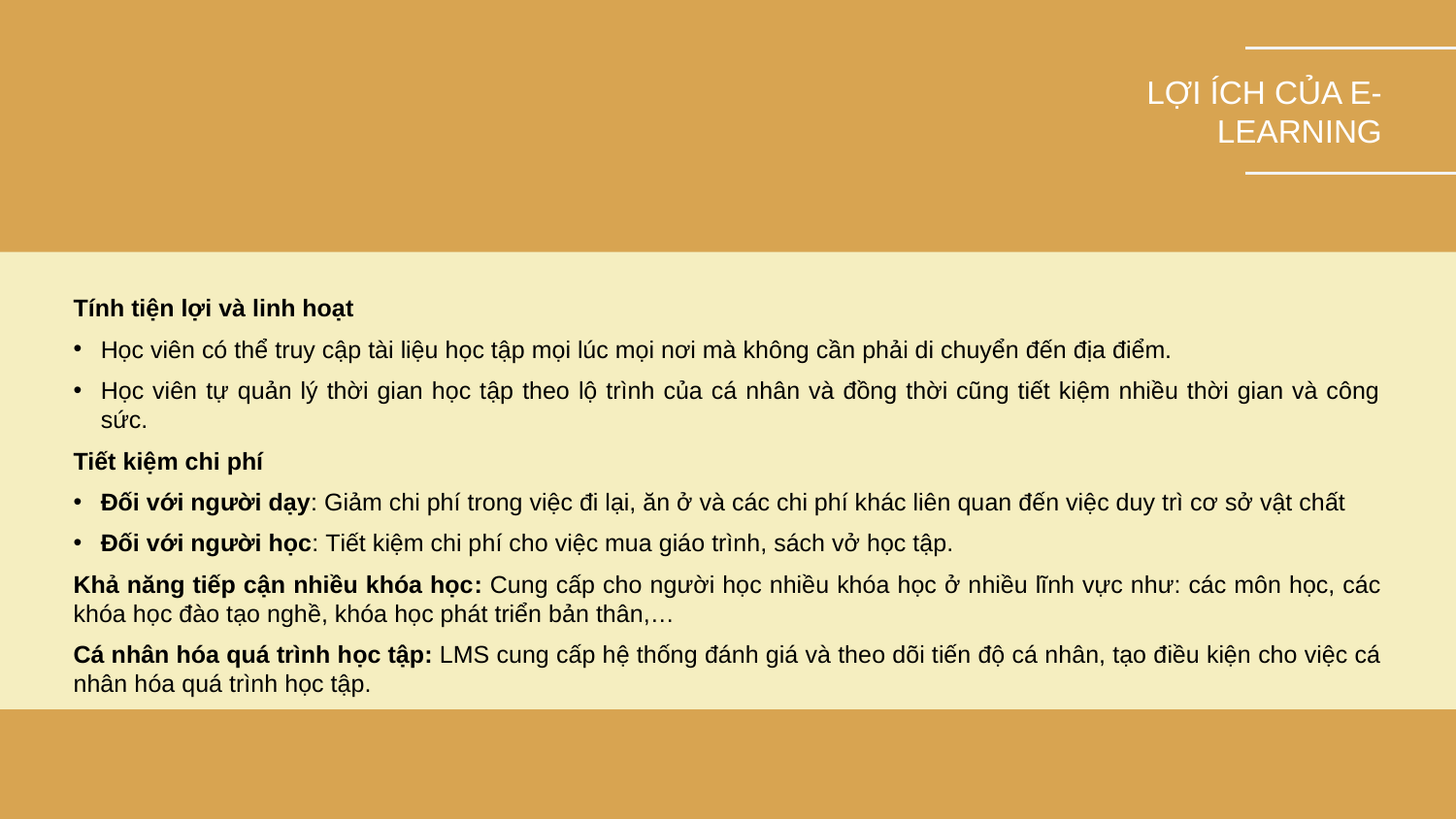

# LỢI ÍCH CỦA E-LEARNING

Tính tiện lợi và linh hoạt
Học viên có thể truy cập tài liệu học tập mọi lúc mọi nơi mà không cần phải di chuyển đến địa điểm.
Học viên tự quản lý thời gian học tập theo lộ trình của cá nhân và đồng thời cũng tiết kiệm nhiều thời gian và công sức.
Tiết kiệm chi phí
Đối với người dạy: Giảm chi phí trong việc đi lại, ăn ở và các chi phí khác liên quan đến việc duy trì cơ sở vật chất
Đối với người học: Tiết kiệm chi phí cho việc mua giáo trình, sách vở học tập.
Khả năng tiếp cận nhiều khóa học: Cung cấp cho người học nhiều khóa học ở nhiều lĩnh vực như: các môn học, các khóa học đào tạo nghề, khóa học phát triển bản thân,…
Cá nhân hóa quá trình học tập: LMS cung cấp hệ thống đánh giá và theo dõi tiến độ cá nhân, tạo điều kiện cho việc cá nhân hóa quá trình học tập.